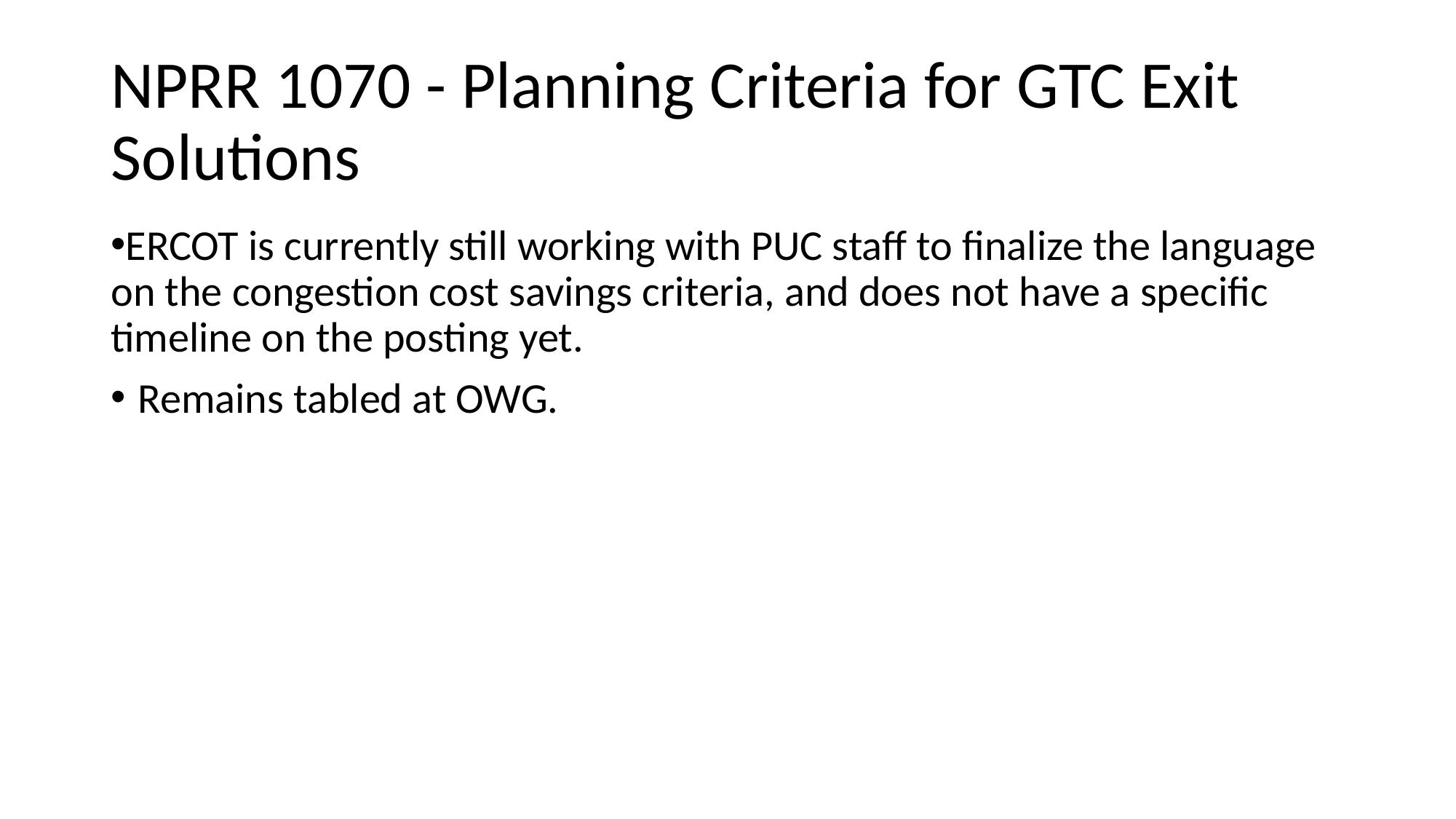

# NPRR 1070 - Planning Criteria for GTC Exit Solutions
ERCOT is currently still working with PUC staff to finalize the language on the congestion cost savings criteria, and does not have a specific timeline on the posting yet.
Remains tabled at OWG.